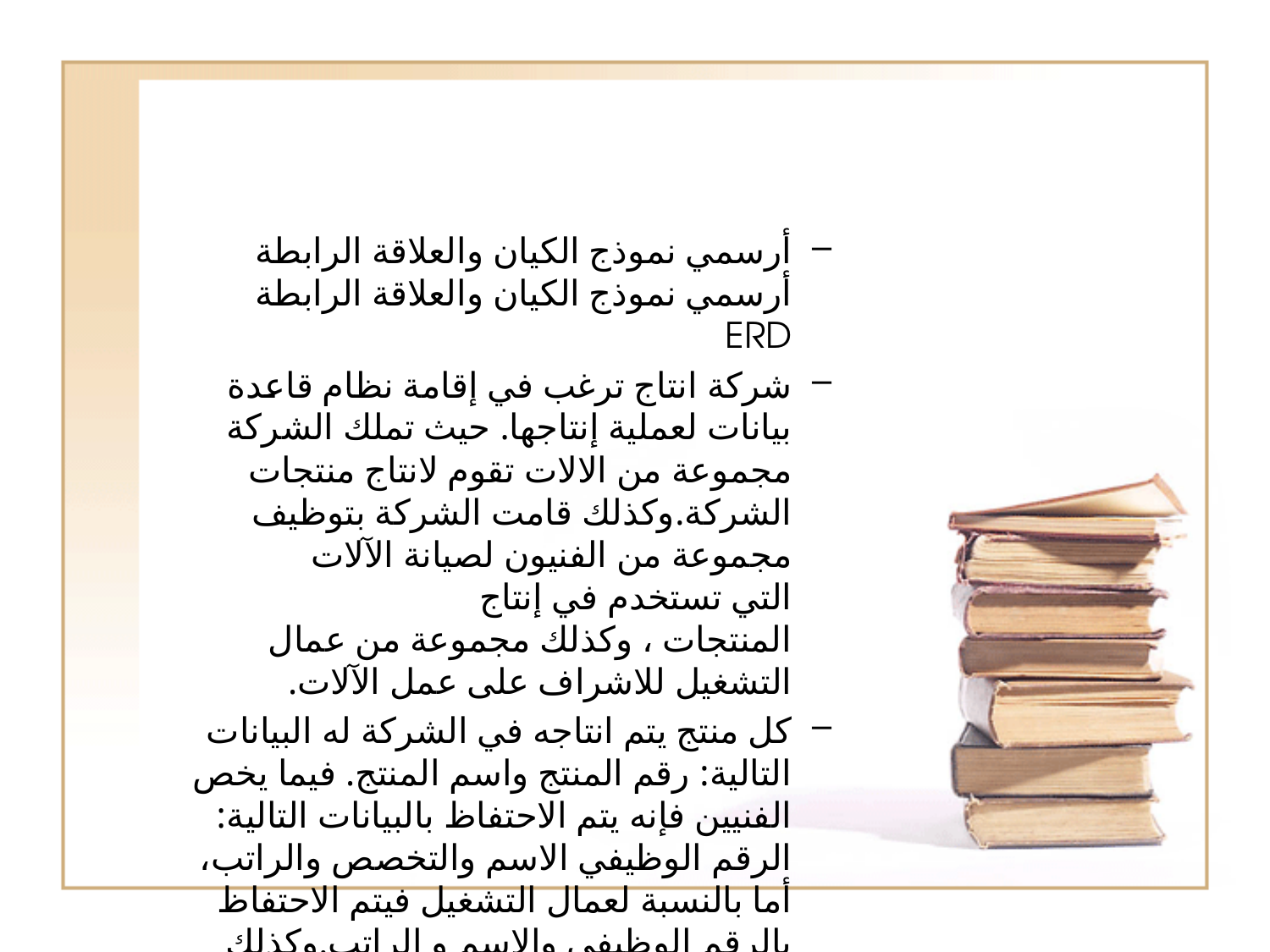

#
أرسمي نموذج الكيان والعلاقة الرابطة أرسمي نموذج الكيان والعلاقة الرابطة ERD
شركة انتاج ترغب في إقامة نظام قاعدة بيانات لعملية إنتاجها. حيث تملك الشركة مجموعة من الالات تقوم لانتاج منتجات الشركة.وكذلك قامت الشركة بتوظيف مجموعة من الفنيون لصيانة الآلات التي تستخدم في إنتاج المنتجات ، وكذلك مجموعة من عمال التشغيل للاشراف على عمل الآلات.
كل منتج يتم انتاجه في الشركة له البيانات التالية: رقم المنتج واسم المنتج. فيما يخص الفنيين فإنه يتم الاحتفاظ بالبيانات التالية: الرقم الوظيفي الاسم والتخصص والراتب، أما بالنسبة لعمال التشغيل فيتم الاحتفاظ بالرقم الوظيفي والاسم و الراتب.وكذلك يتم تخزين ارقام واسماء وانواع الالات المستخدمة في خطوط الانتاج